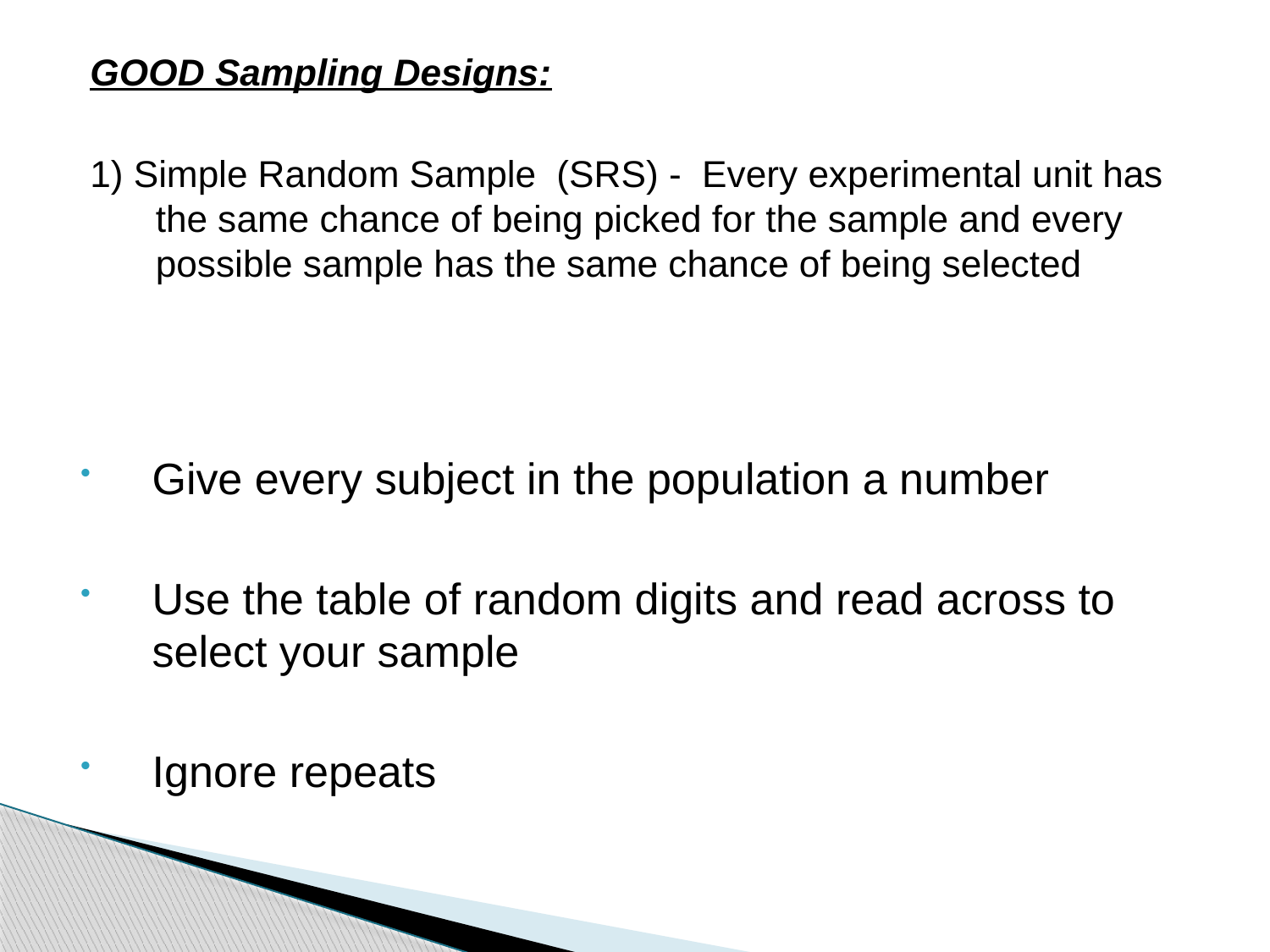

GOOD Sampling Designs:

1) Simple Random Sample  (SRS) -  Every experimental unit has the same chance of being picked for the sample and every possible sample has the same chance of being selected

Give every subject in the population a number

Use the table of random digits and read across to select your sample

Ignore repeats